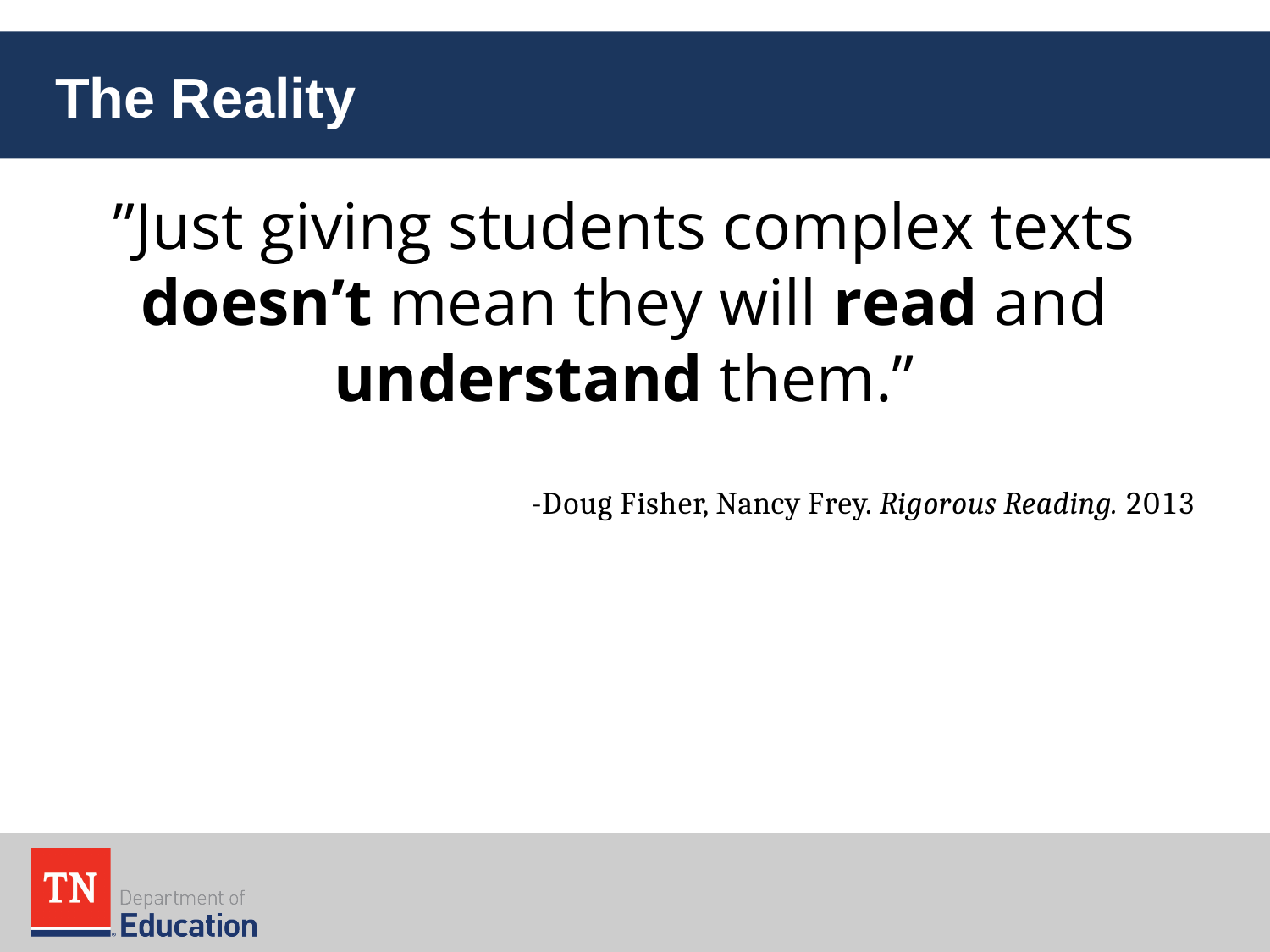

# The Reality
”Just giving students complex texts doesn’t mean they will read and understand them.”

-Doug Fisher, Nancy Frey. Rigorous Reading. 2013